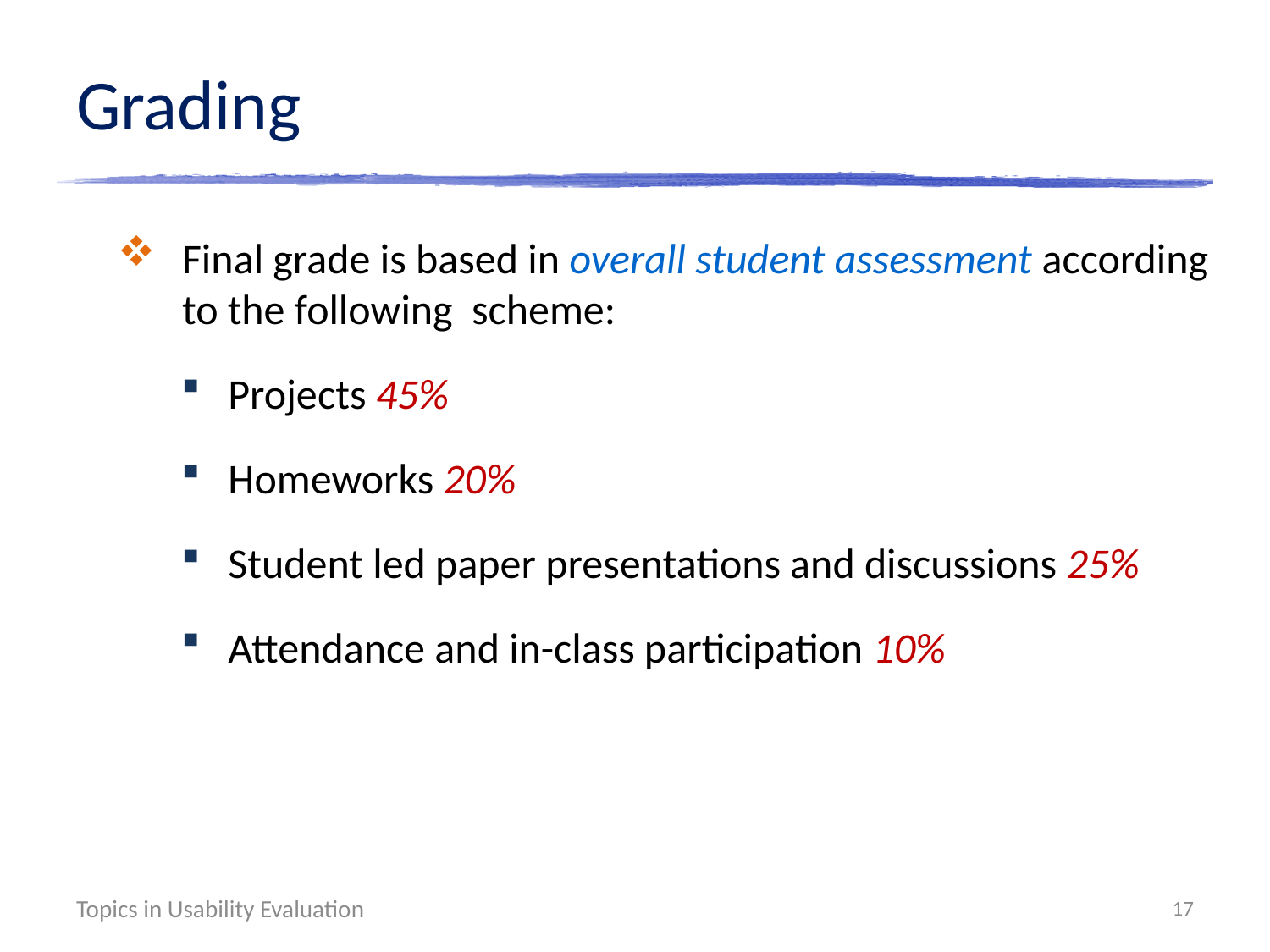

# Grading
Final grade is based in overall student assessment according to the following  scheme:
Projects 45%
Homeworks 20%
Student led paper presentations and discussions 25%
Attendance and in-class participation 10%

Topics in Usability Evaluation
17